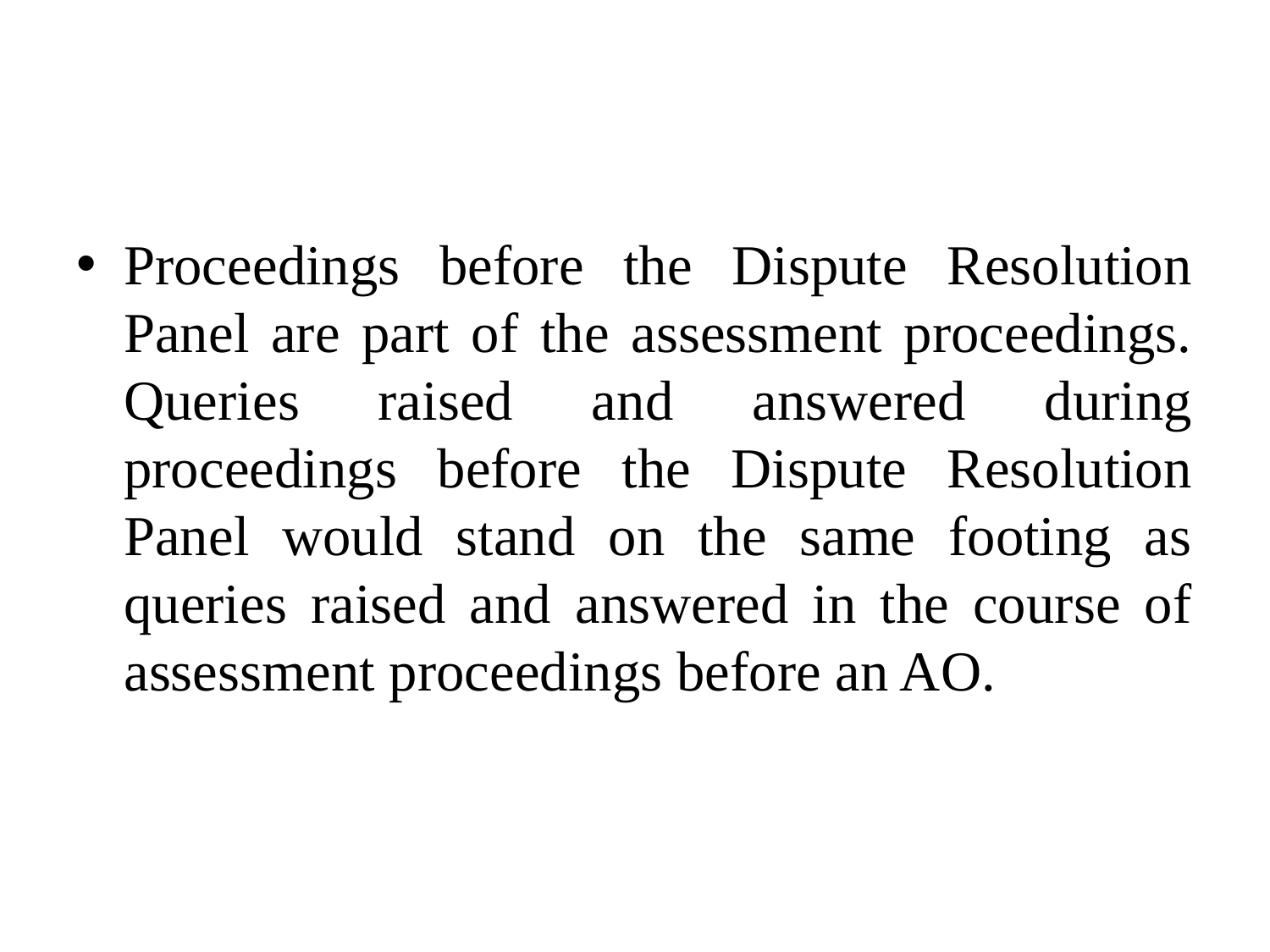

#
Proceedings before the Dispute Resolution Panel are part of the assessment proceedings. Queries raised and answered during proceedings before the Dispute Resolution Panel would stand on the same footing as queries raised and answered in the course of assessment proceedings before an AO.